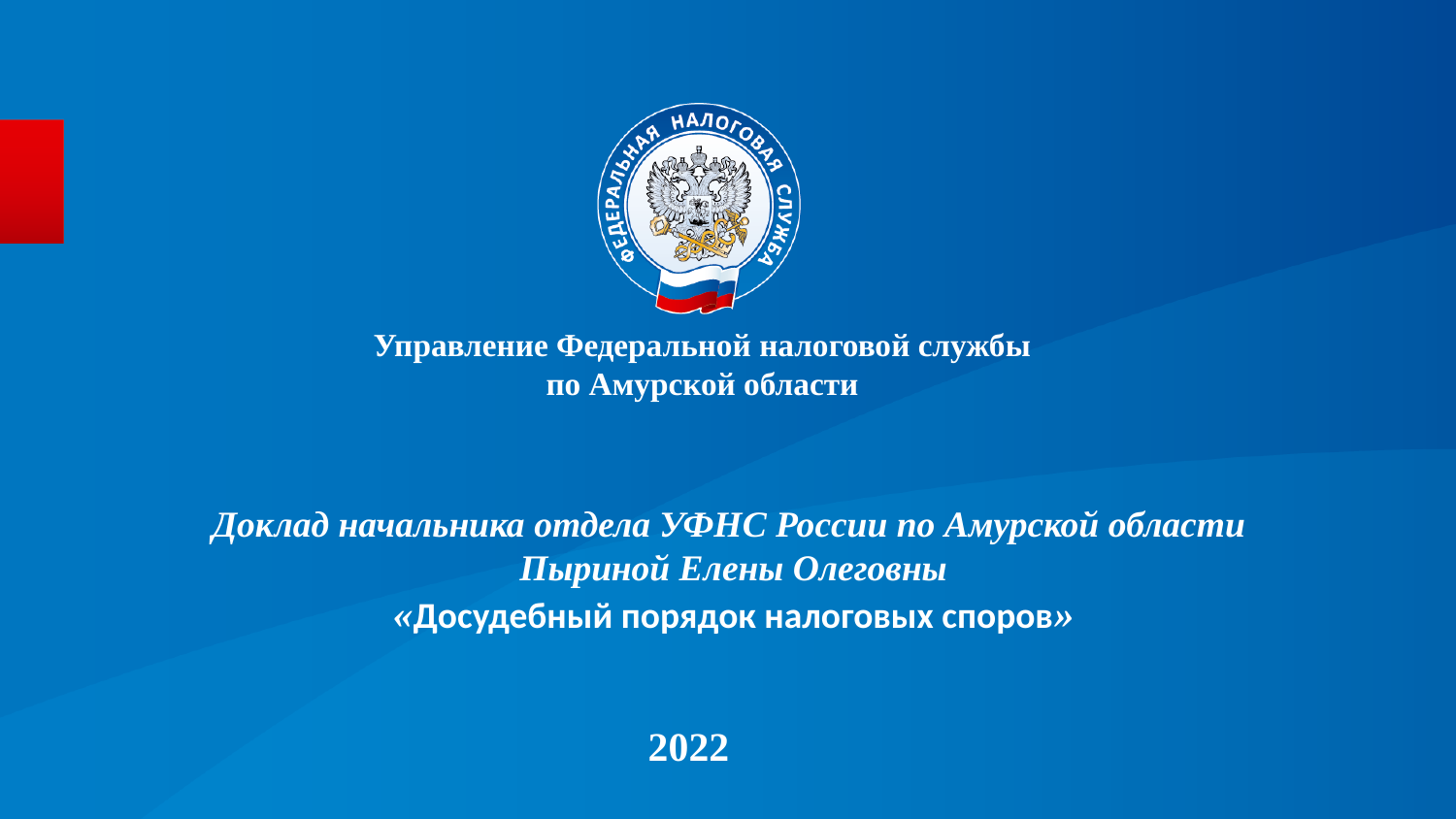

Управление Федеральной налоговой службы
по Амурской области
# Доклад начальника отдела УФНС России по Амурской области Пыриной Елены Олеговны «Досудебный порядок налоговых споров»
2022